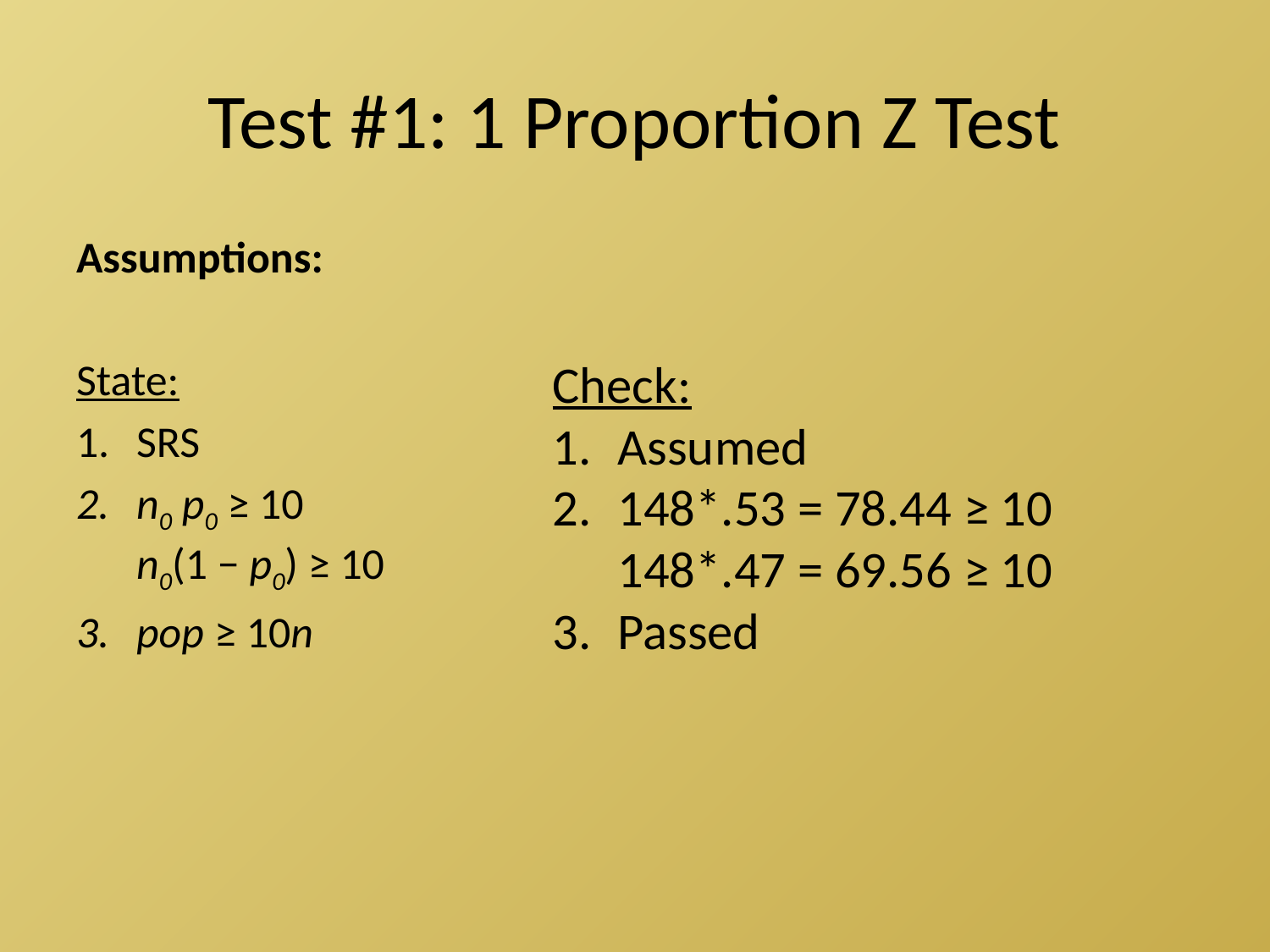

# Test #1: 1 Proportion Z Test

Check:
Assumed
148*.53 = 78.44 ≥ 10
148*.47 = 69.56 ≥ 10
Passed
Assumptions:

State:
SRS
n0 p0 ≥ 10
n0(1 − p0) ≥ 10
pop ≥ 10n